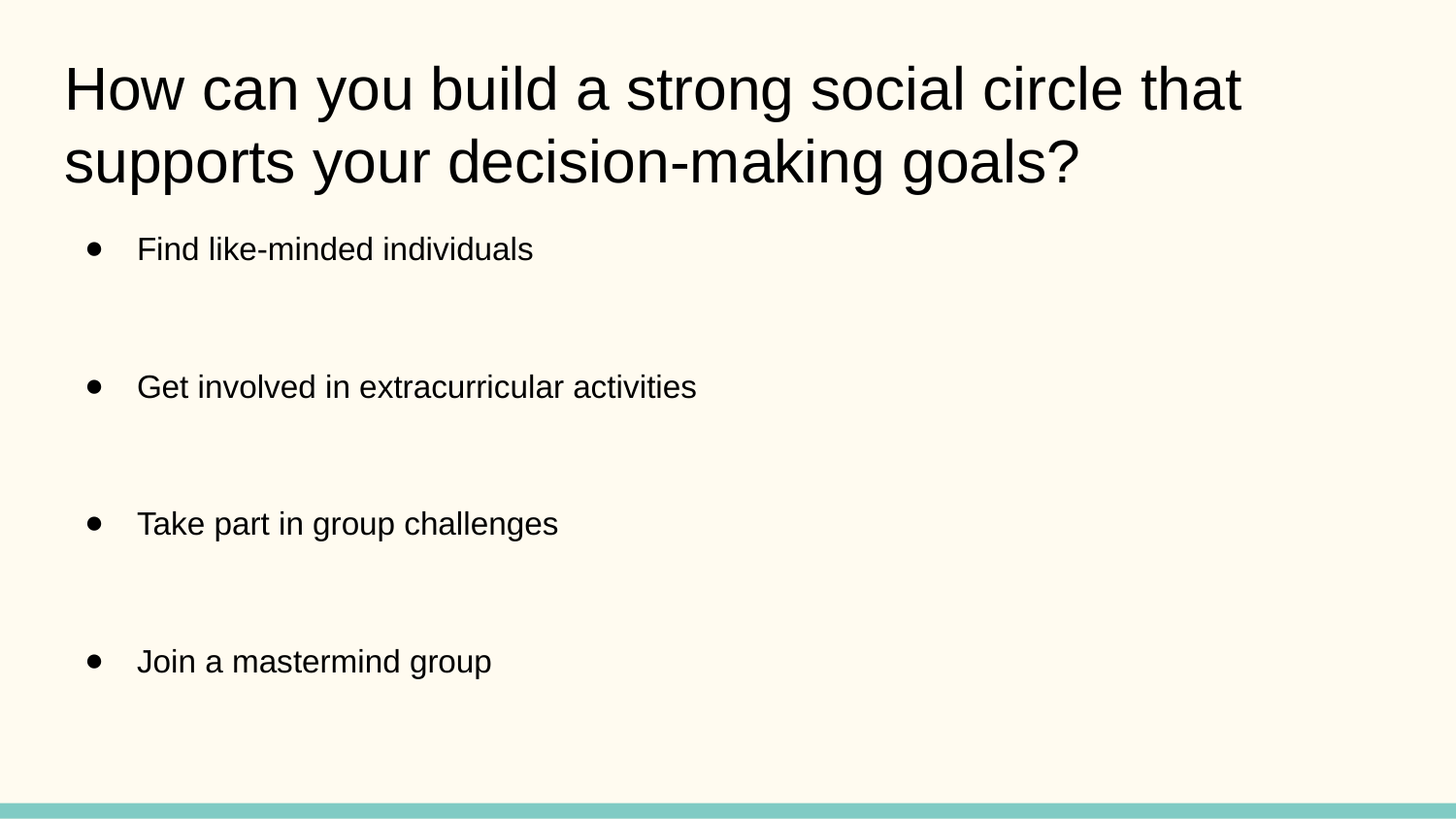

# How can you build a strong social circle that supports your decision-making goals?
Find like-minded individuals

Get involved in extracurricular activities

Take part in group challenges

Join a mastermind group